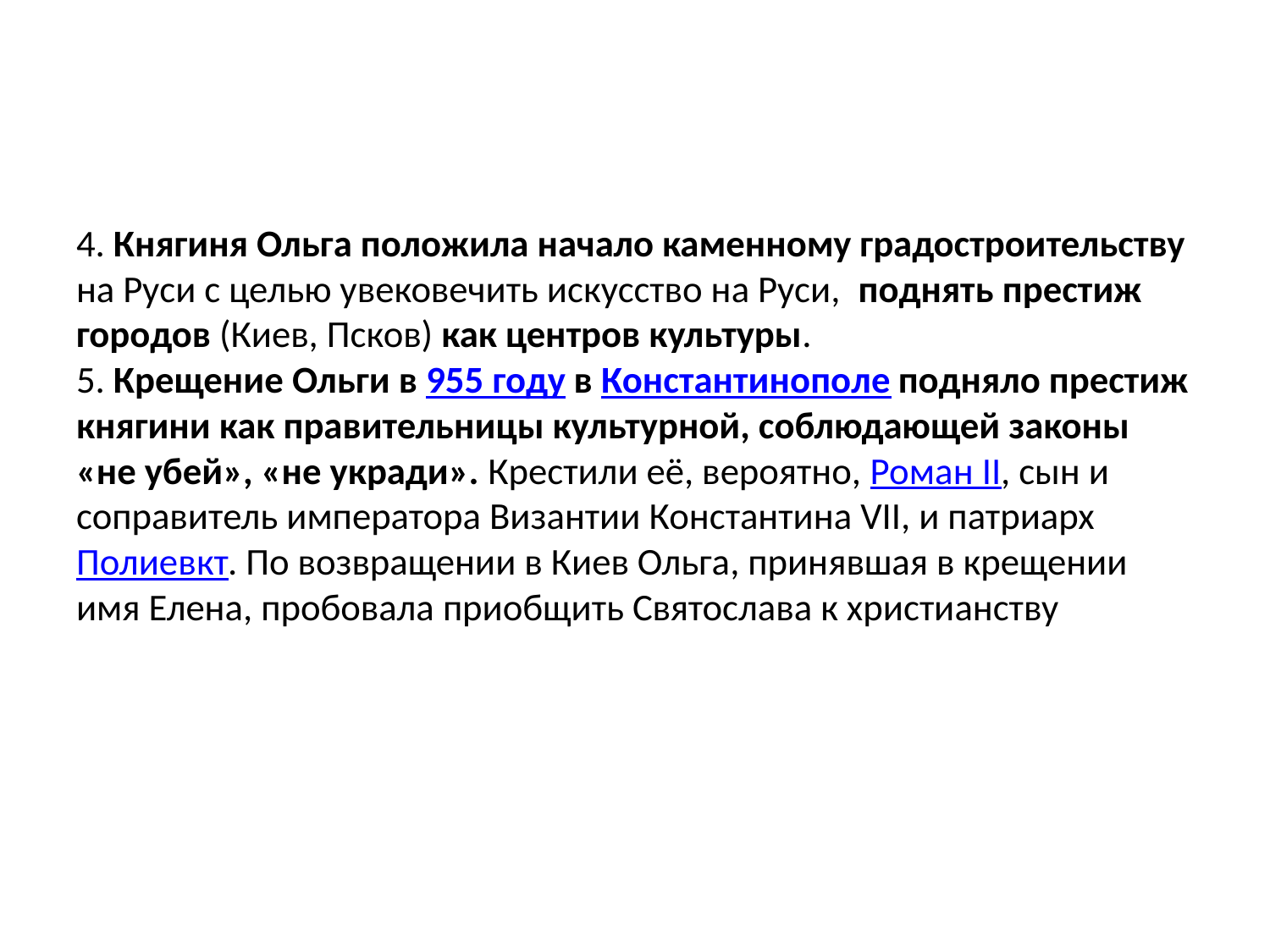

# 4. Княгиня Ольга положила начало каменному градостроительству на Руси с целью увековечить искусство на Руси,  поднять престиж городов (Киев, Псков) как центров культуры. 5. Крещение Ольги в 955 году в Константинополе подняло престиж княгини как правительницы культурной, соблюдающей законы «не убей», «не укради». Крестили её, вероятно, Роман II, сын и соправитель императора Византии Константина VII, и патриарх Полиевкт. По возвращении в Киев Ольга, принявшая в крещении имя Елена, пробовала приобщить Святослава к христианству